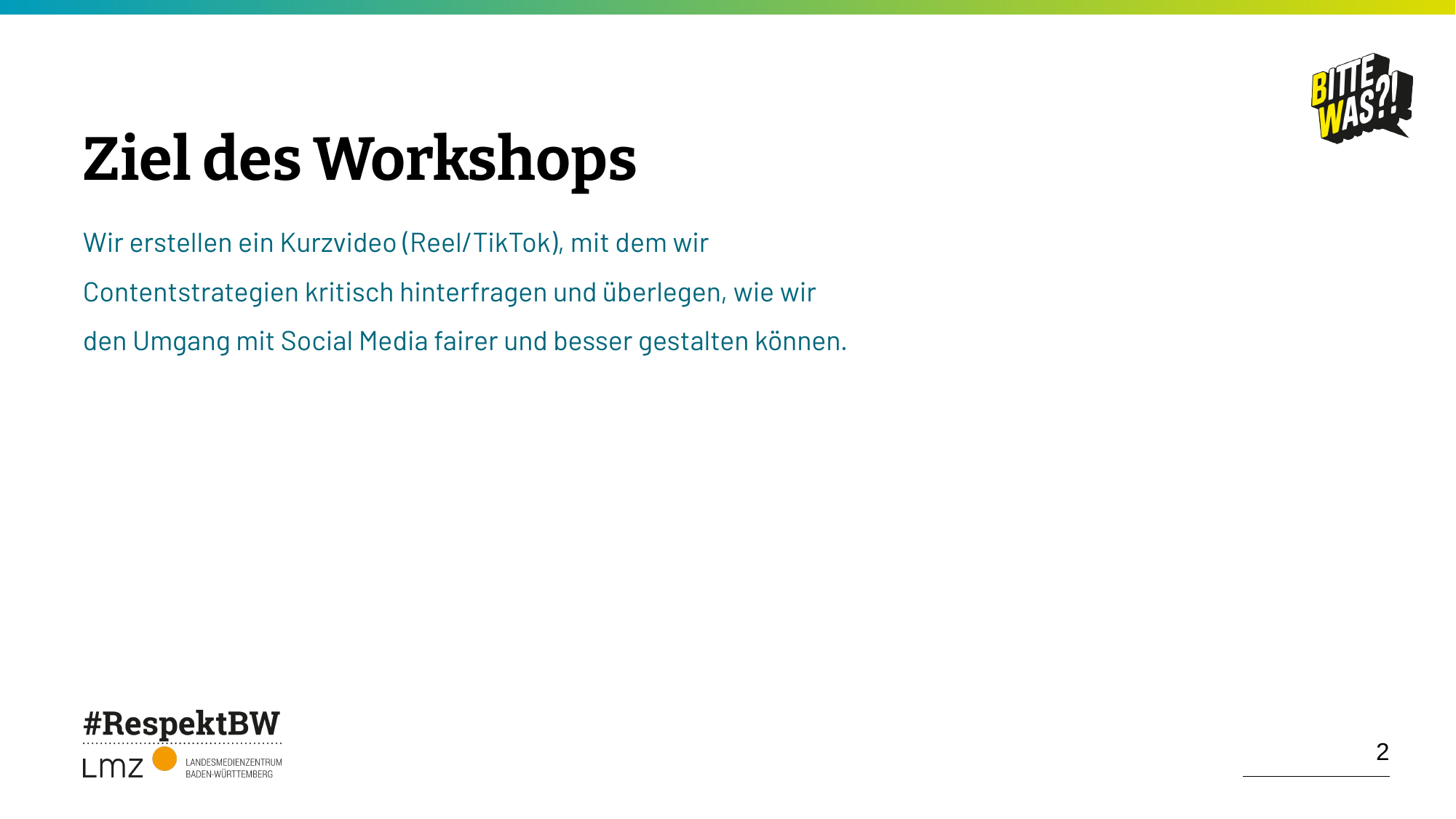

# Ziel des Workshops
Wir erstellen ein Kurzvideo (Reel/TikTok), mit dem wir Contentstrategien kritisch hinterfragen und überlegen, wie wir den Umgang mit Social Media fairer und besser gestalten können.
2